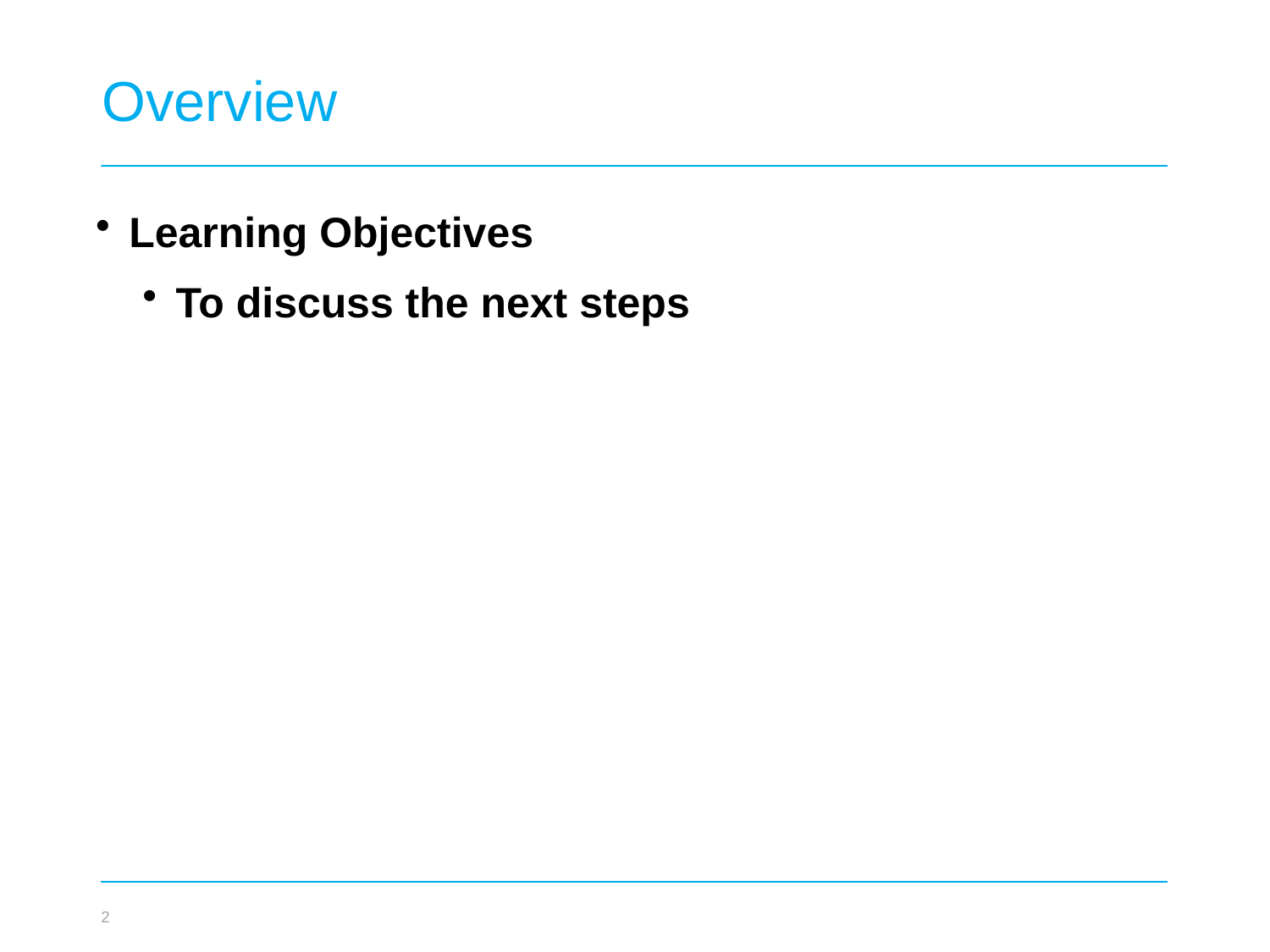

Overview

Learning Objectives
To discuss the next steps

Photo credit to be given
as shown alongside
(in black or in white)
© NABU/Holger Schulz

2